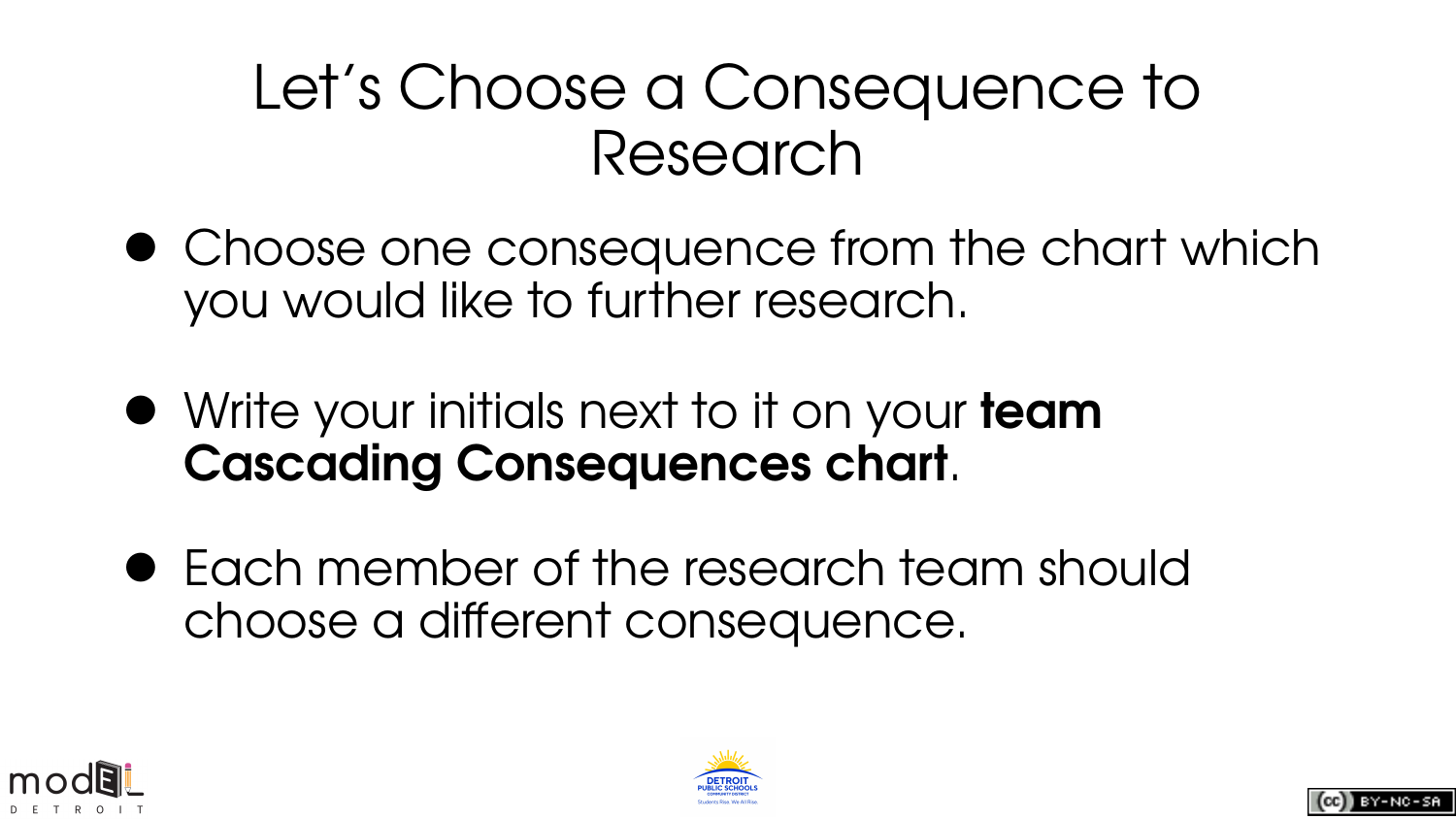

# Let’s Choose a Consequence to Research
Choose one consequence from the chart which you would like to further research.
Write your initials next to it on your team Cascading Consequences chart.
Each member of the research team should choose a different consequence.